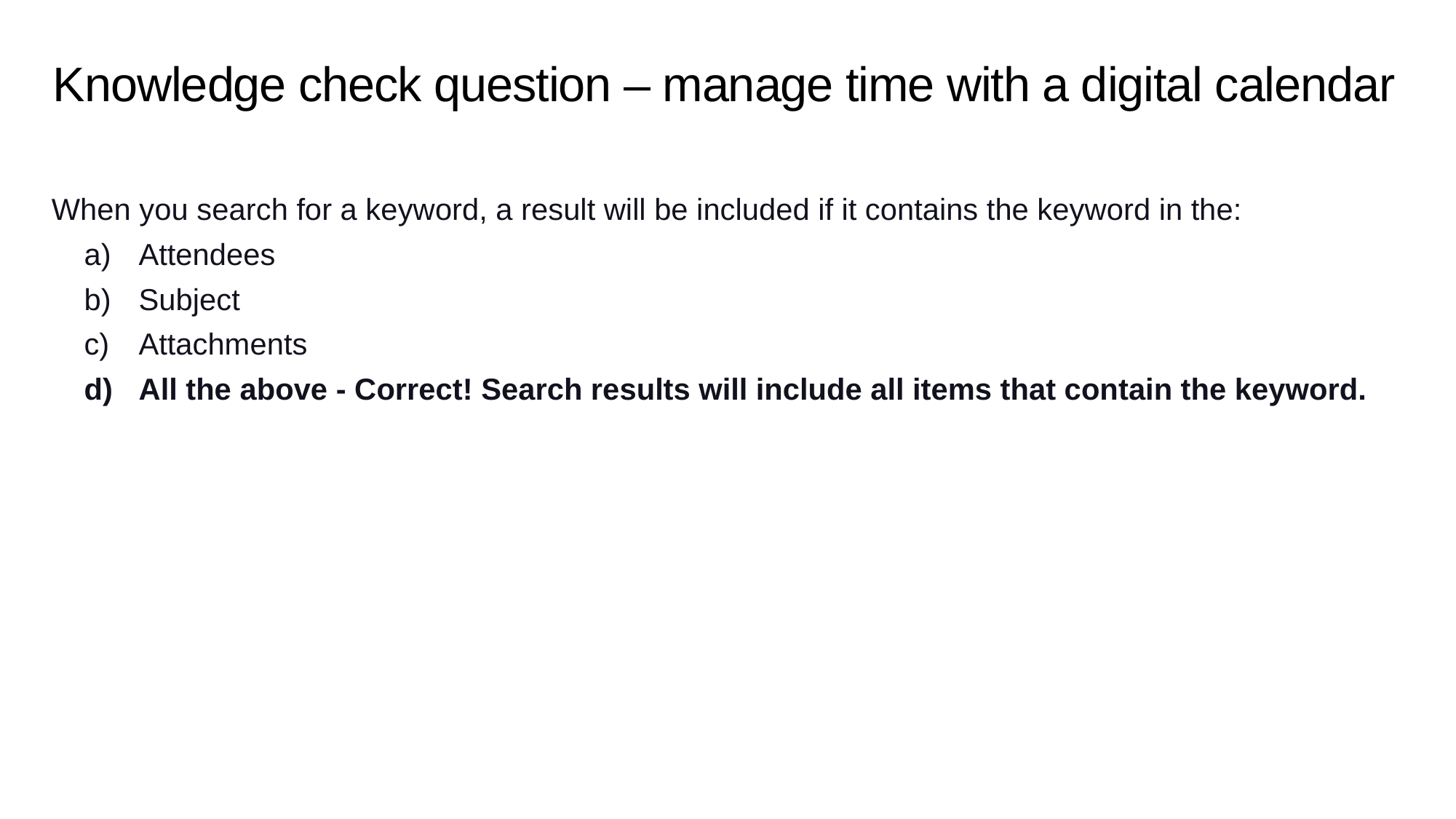

# Knowledge check question – manage time with a digital calendar
When you search for a keyword, a result will be included if it contains the keyword in the:
Attendees
Subject
Attachments
All the above - Correct! Search results will include all items that contain the keyword.